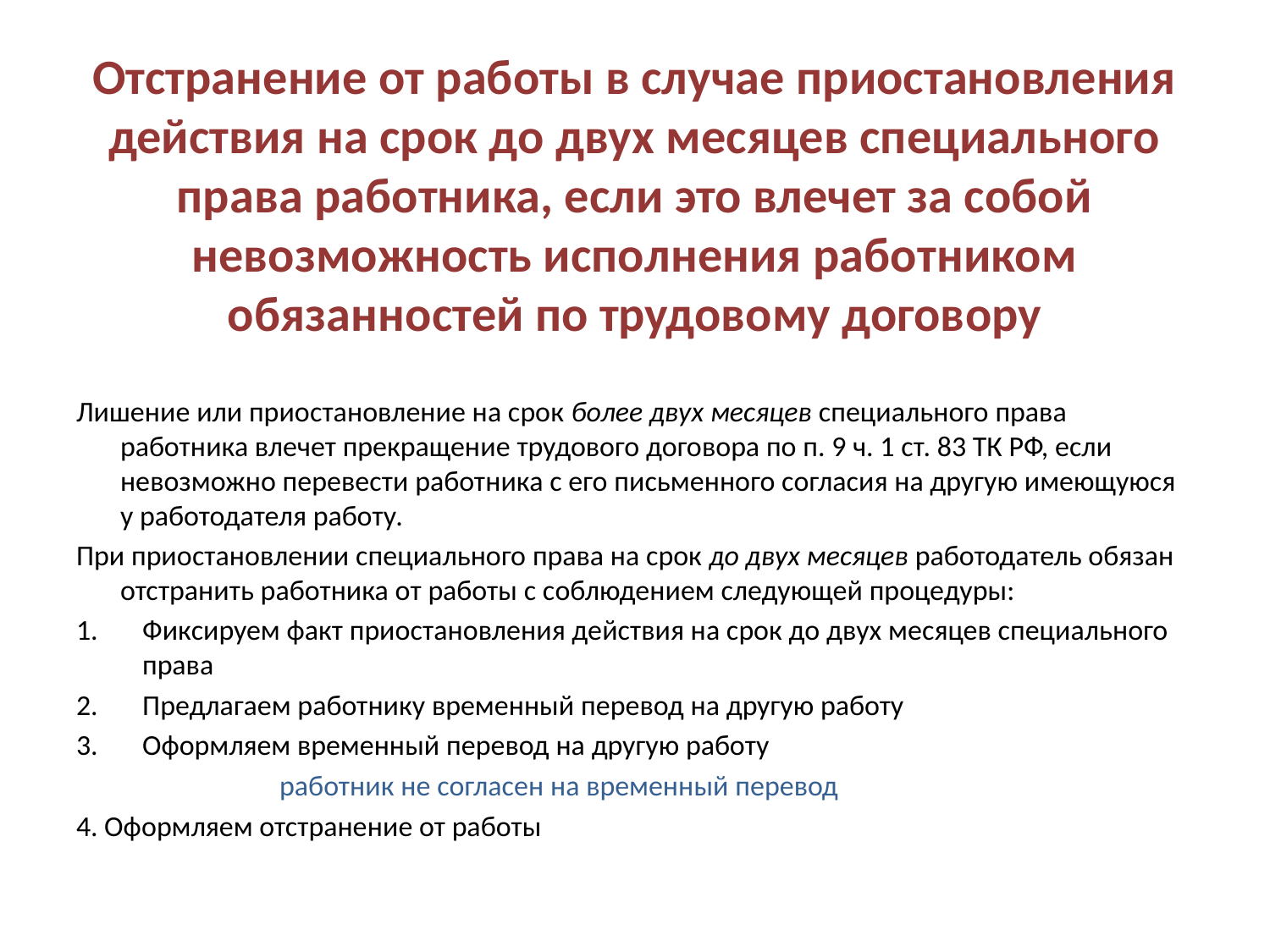

# Отстранение от работы в случае приостановления действия на срок до двух месяцев специального права работника, если это влечет за собой невозможность исполнения работником обязанностей по трудовому договору
Лишение или приостановление на срок более двух месяцев специального права работника влечет прекращение трудового договора по п. 9 ч. 1 ст. 83 ТК РФ, если невозможно перевести работника с его письменного согласия на другую имеющуюся у работодателя работу.
При приостановлении специального права на срок до двух месяцев работодатель обязан отстранить работника от работы с соблюдением следующей процедуры:
Фиксируем факт приостановления действия на срок до двух месяцев специального права
Предлагаем работнику временный перевод на другую работу
Оформляем временный перевод на другую работу
                               работник не согласен на временный перевод
4. Оформляем отстранение от работы